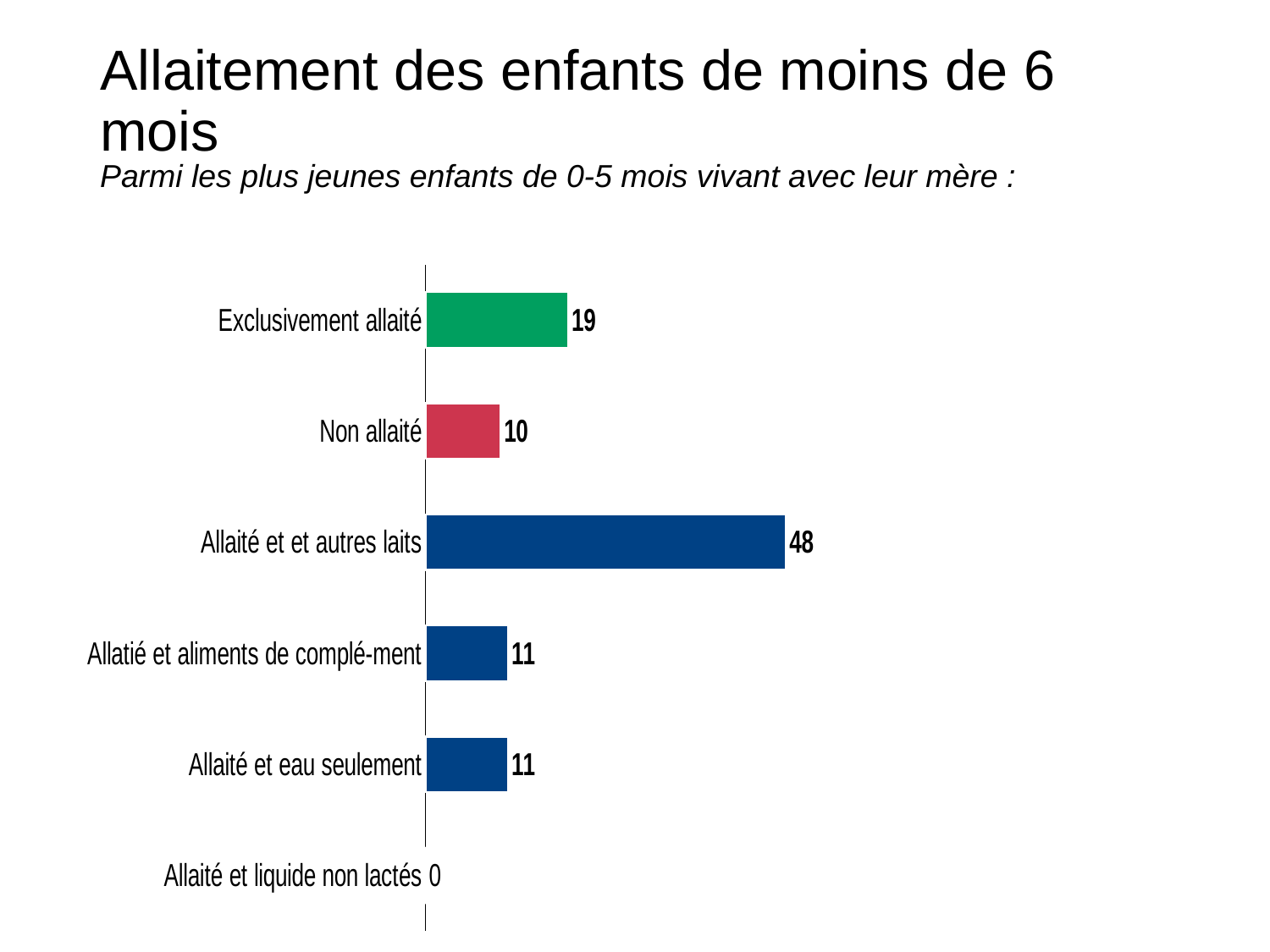

# Allaitement des enfants de moins de 6 mois
Parmi les plus jeunes enfants de 0-5 mois vivant avec leur mère :

### Chart

| Category | Sales |
|---|---|
| Allaité et liquide non lactés | 0.0 |
| Allaité et eau seulement | 11.0 |
| Allatié et aliments de complé-ment | 11.0 |
| Allaité et et autres laits | 48.0 |
| Non allaité | 10.0 |
| Exclusivement allaité | 19.0 |